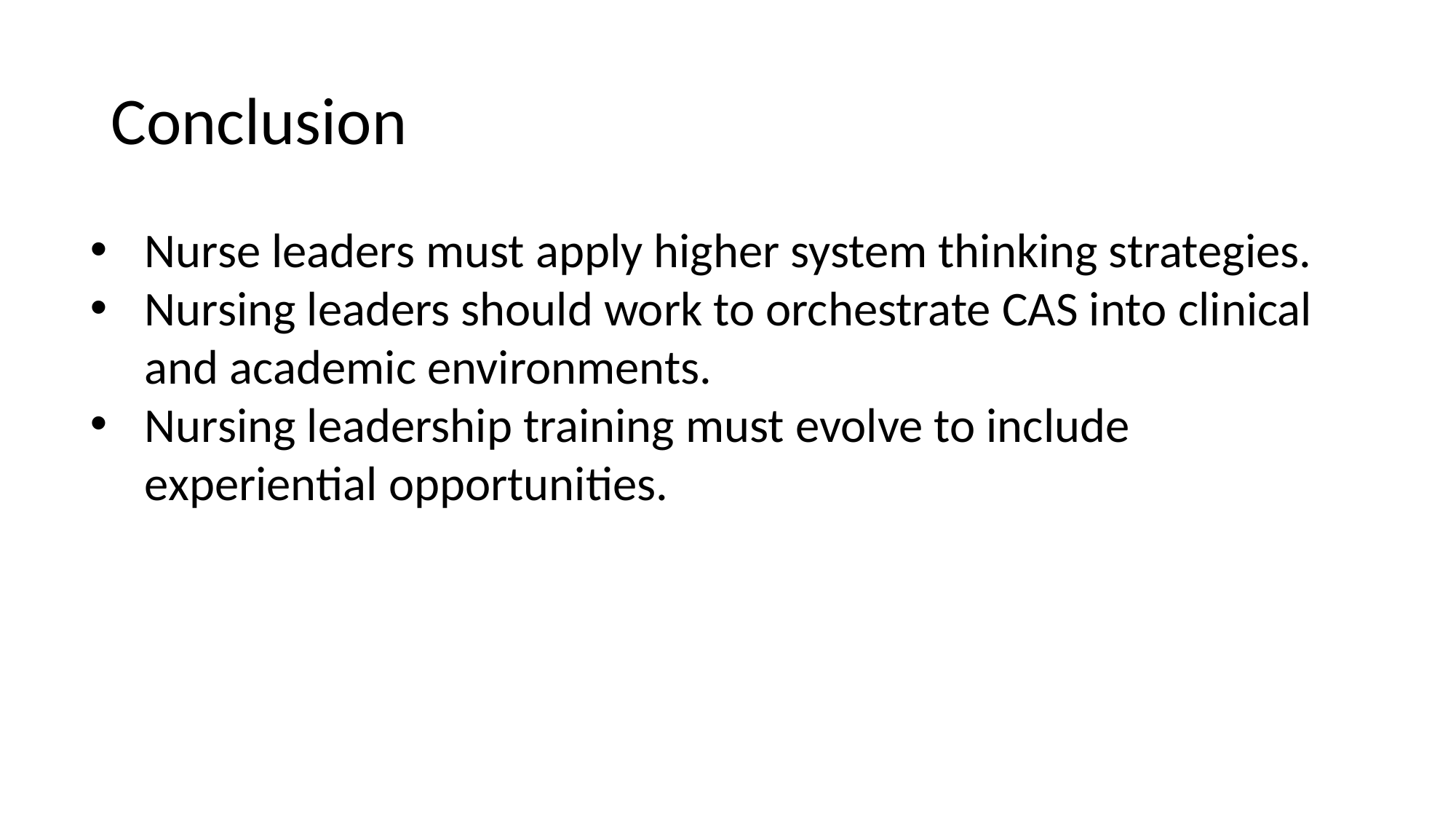

# Conclusion

Nurse leaders must apply higher system thinking strategies.
Nursing leaders should work to orchestrate CAS into clinical and academic environments.
Nursing leadership training must evolve to include experiential opportunities.